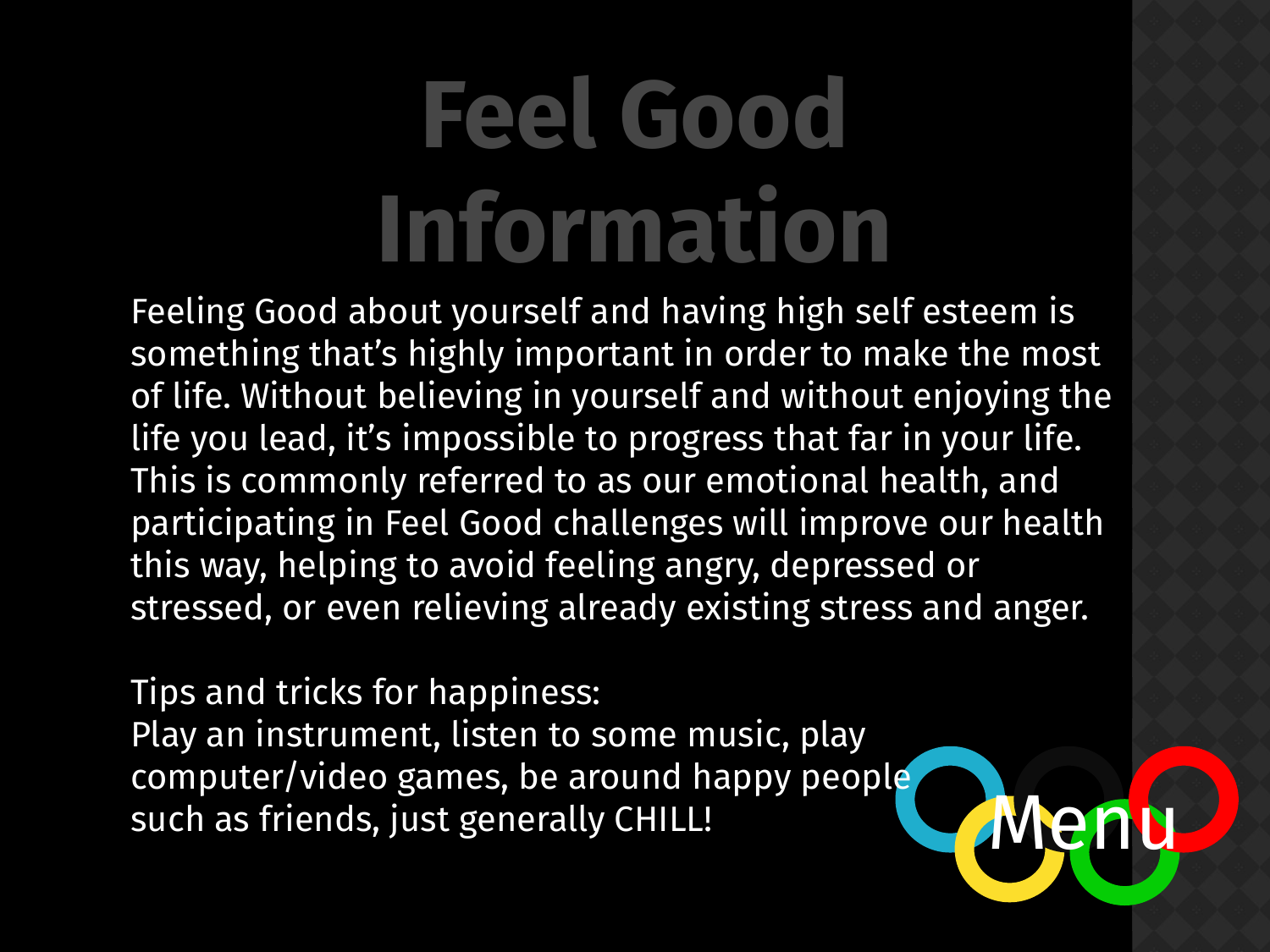

Feel Good
Information
Feeling Good about yourself and having high self esteem is something that’s highly important in order to make the most of life. Without believing in yourself and without enjoying the life you lead, it’s impossible to progress that far in your life. This is commonly referred to as our emotional health, and participating in Feel Good challenges will improve our health this way, helping to avoid feeling angry, depressed or stressed, or even relieving already existing stress and anger.

Tips and tricks for happiness:
Play an instrument, listen to some music, play computer/video games, be around happy people
such as friends, just generally CHILL!

Menu